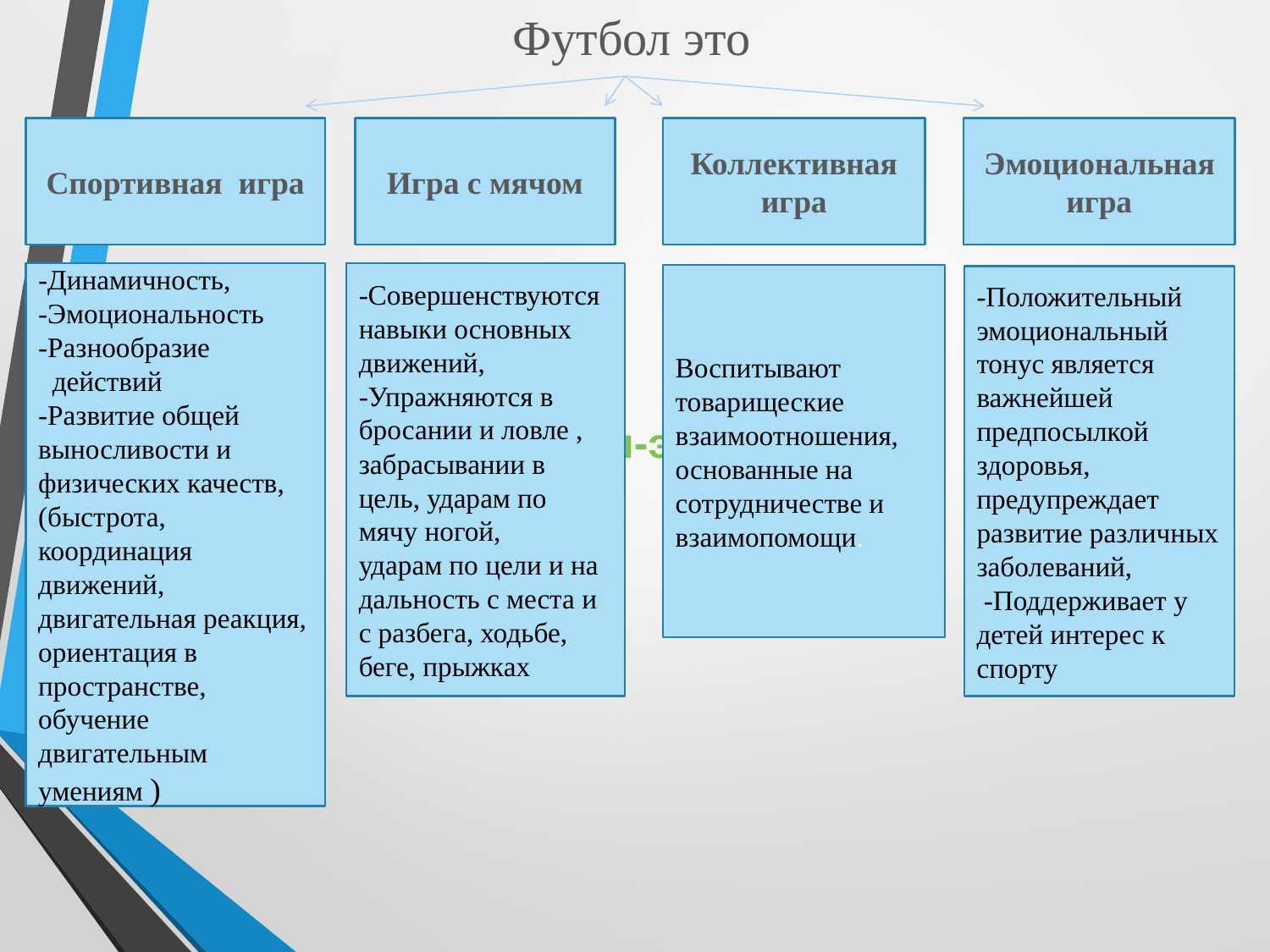

# Футбол это
Футбол-это:
Спортивная  игра
Игра с мячом
Коллективная игра
Эмоциональная игра
-Динамичность,
-Эмоциональность
-Разнообразие
  действий
-Развитие общей выносливости и физических качеств, (быстрота, координация движений, двигательная реакция, ориентация в пространстве, обучение двигательным умениям )
-Совершенствуются навыки основных движений,
-Упражняются в бросании и ловле , забрасывании в цель, ударам по мячу ногой,
ударам по цели и на дальность с места и с разбега, ходьбе, беге, прыжках
Воспитывают товарищеские взаимоотношения,
основанные на сотрудничестве и взаимопомощи.
-Положительный эмоциональный тонус является важнейшей предпосылкой здоровья, предупреждает развитие различных заболеваний,
 -Поддерживает у детей интерес к спорту